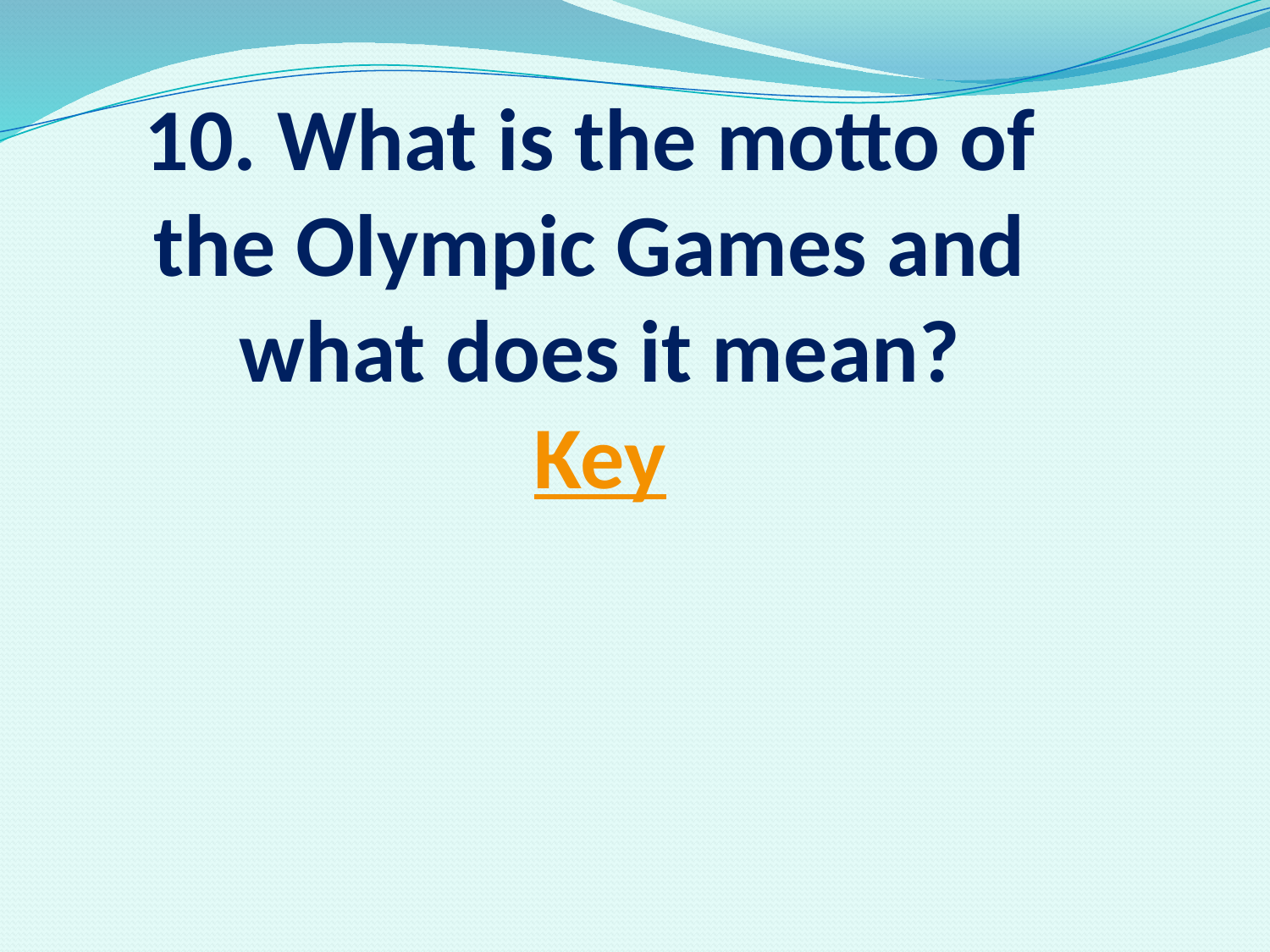

# 10. What is the motto of the Olympic Games and what does it mean? Key